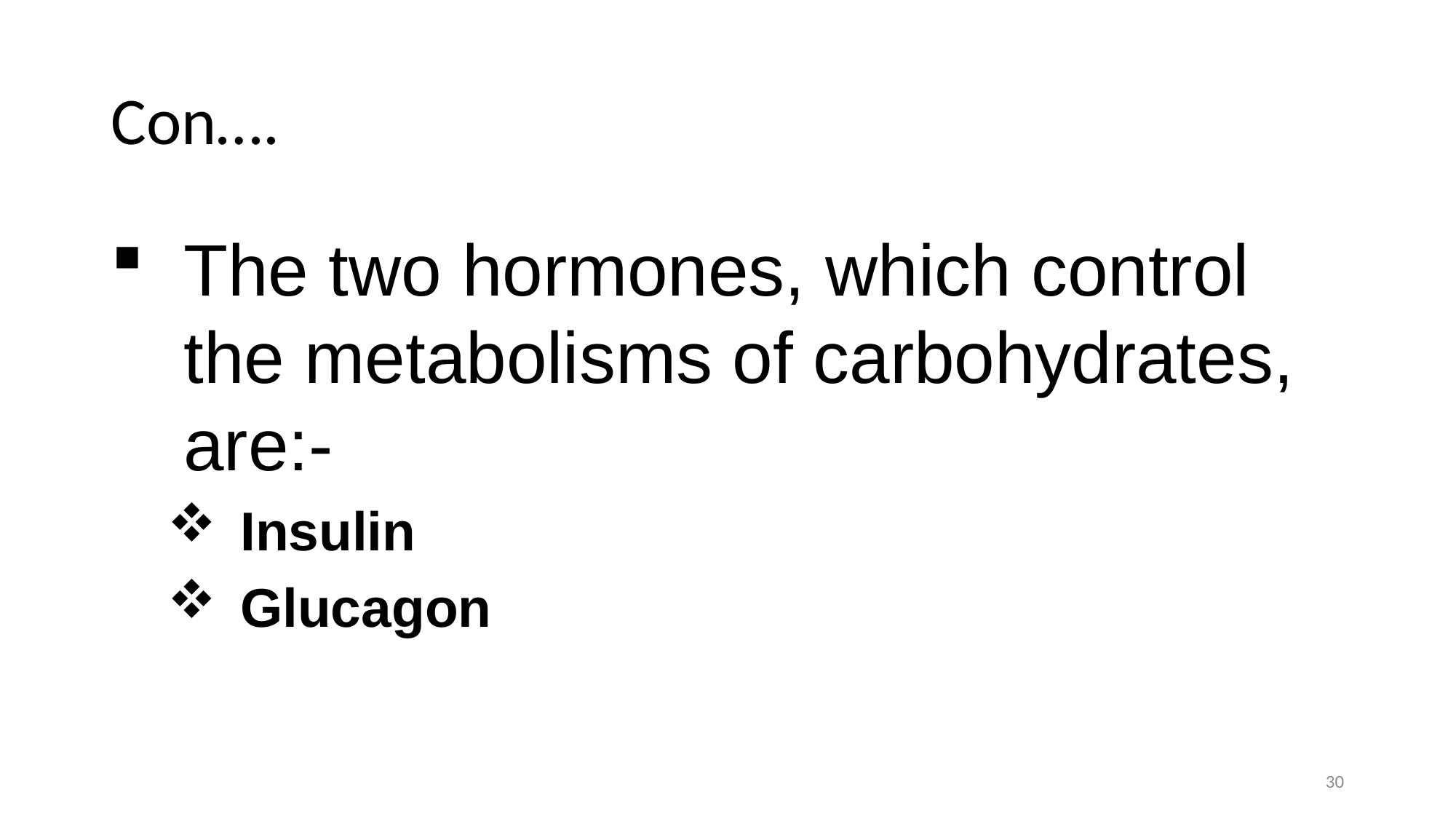

# Con….
The two hormones, which control the metabolisms of carbohydrates, are:-
Insulin
Glucagon

30